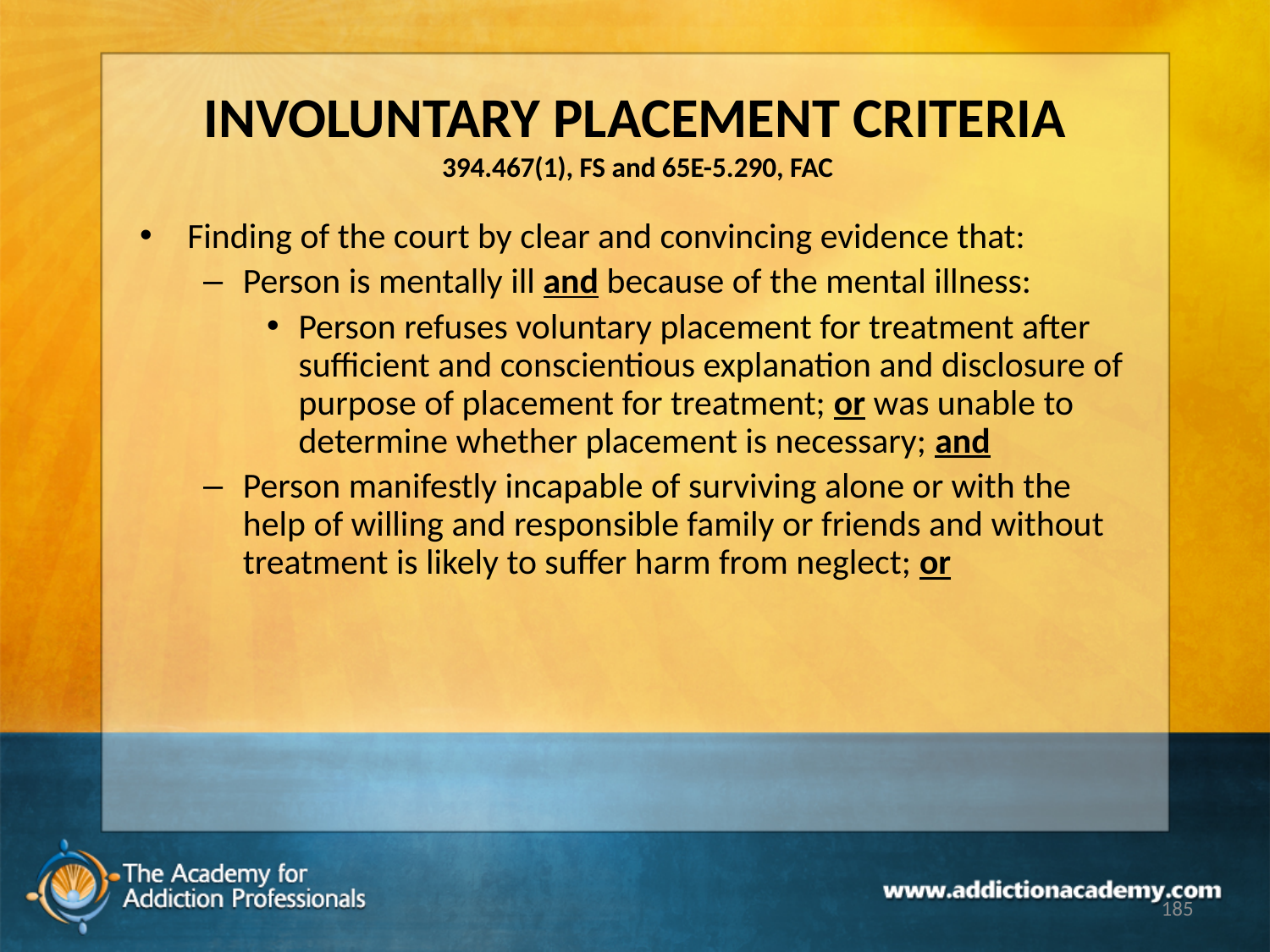

# INVOLUNTARY PLACEMENT CRITERIA 394.467(1), FS and 65E-5.290, FAC
Finding of the court by clear and convincing evidence that:
Person is mentally ill and because of the mental illness:
Person refuses voluntary placement for treatment after sufficient and conscientious explanation and disclosure of purpose of placement for treatment; or was unable to determine whether placement is necessary; and
Person manifestly incapable of surviving alone or with the help of willing and responsible family or friends and without treatment is likely to suffer harm from neglect; or
185